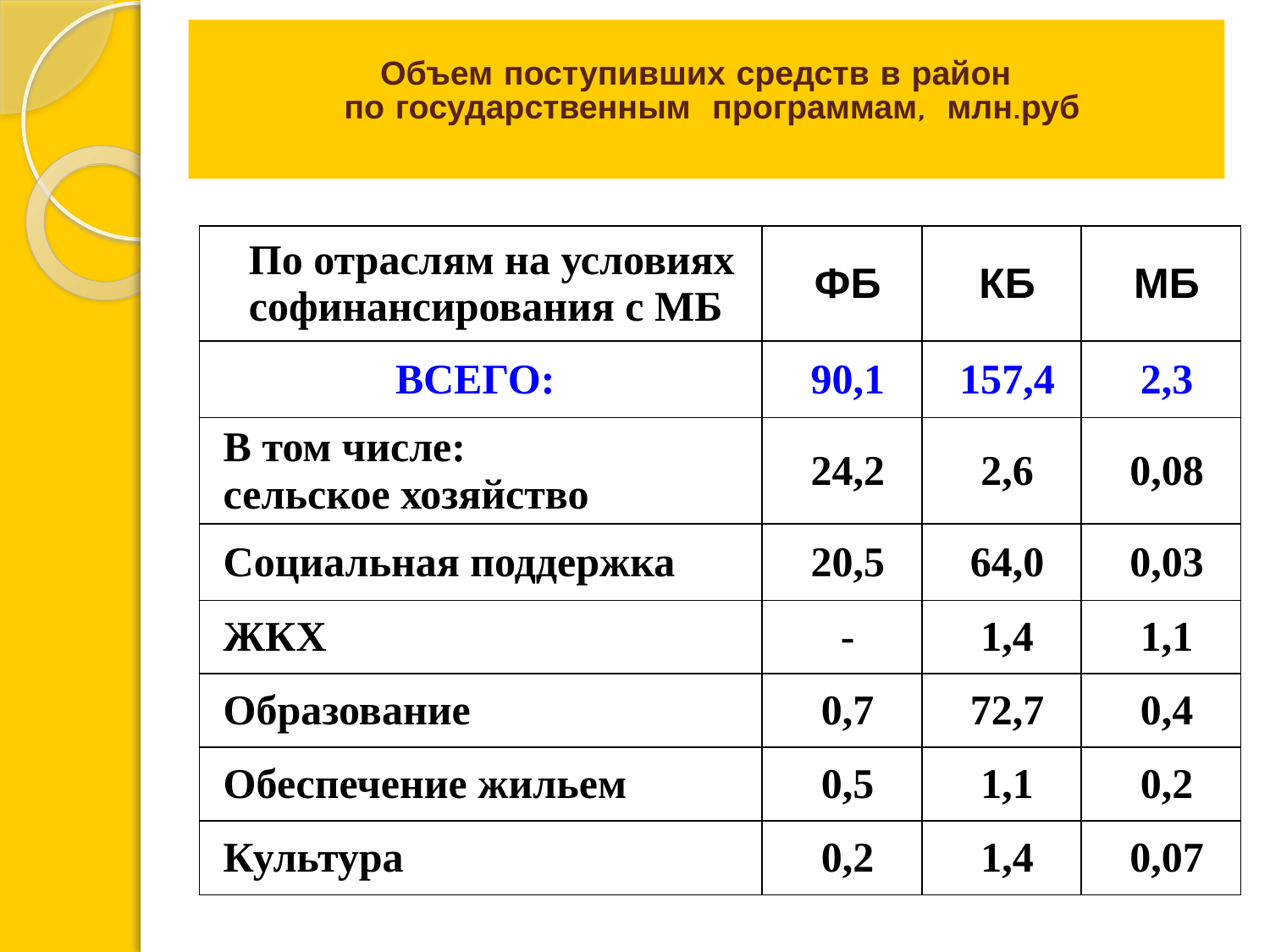

Объем поступивших средств в район
 по государственным  программам,  млн.руб
#
| По отраслям на условиях софинансирования с МБ | ФБ | КБ | МБ |
| --- | --- | --- | --- |
| ВСЕГО: | 90,1 | 157,4 | 2,3 |
| В том числе: сельское хозяйство | 24,2 | 2,6 | 0,08 |
| Социальная поддержка | 20,5 | 64,0 | 0,03 |
| ЖКХ | - | 1,4 | 1,1 |
| Образование | 0,7 | 72,7 | 0,4 |
| Обеспечение жильем | 0,5 | 1,1 | 0,2 |
| Культура | 0,2 | 1,4 | 0,07 |